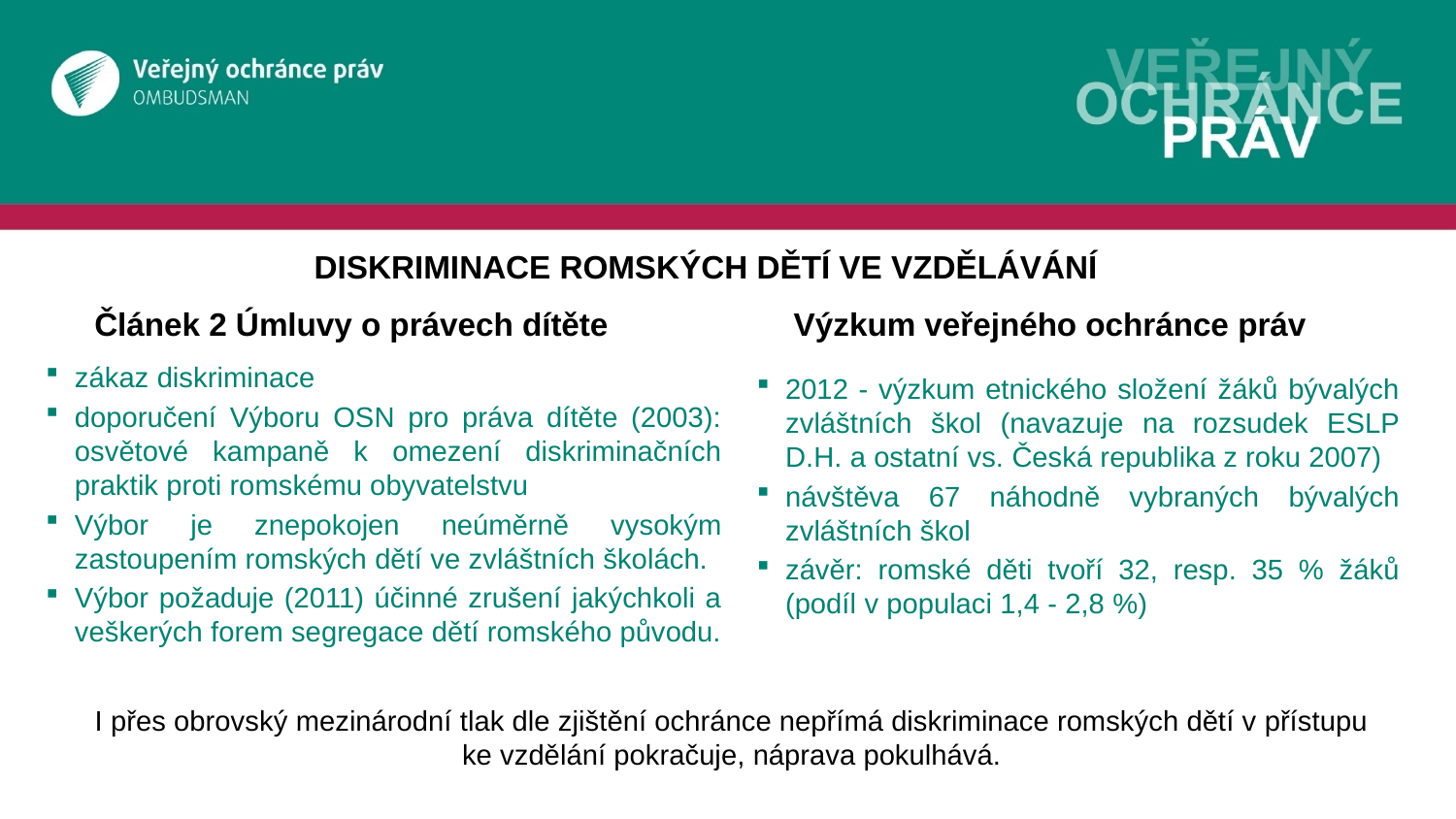

DISKRIMINACE ROMSKÝCH DĚTÍ VE VZDĚLÁVÁNÍ
# Článek 2 Úmluvy o právech dítěte                  Výzkum veřejného ochránce práv
zákaz diskriminace
doporučení Výboru OSN pro práva dítěte (2003): osvětové kampaně k omezení diskriminačních praktik proti romskému obyvatelstvu
Výbor je znepokojen neúměrně vysokým zastoupením romských dětí ve zvláštních školách.
Výbor požaduje (2011) účinné zrušení jakýchkoli a veškerých forem segregace dětí romského původu.

2012 - výzkum etnického složení žáků bývalých zvláštních škol (navazuje na rozsudek ESLP D.H. a ostatní vs. Česká republika z roku 2007)
návštěva 67 náhodně vybraných bývalých zvláštních škol
závěr: romské děti tvoří 32, resp. 35 % žáků (podíl v populaci 1,4 - 2,8 %)

I přes obrovský mezinárodní tlak dle zjištění ochránce nepřímá diskriminace romských dětí v přístupu ke vzdělání pokračuje, náprava pokulhává.